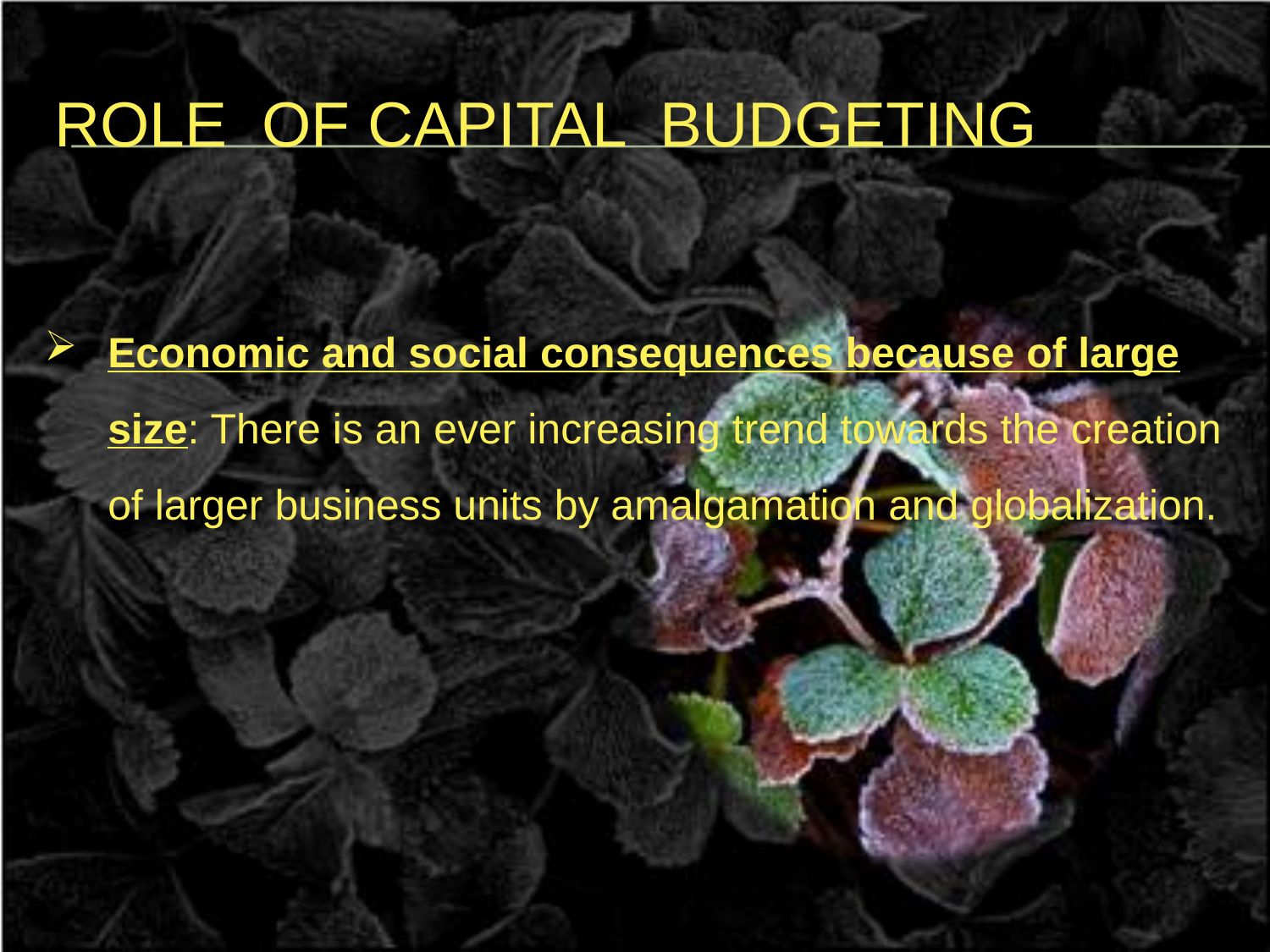

# Role  of Capital  Budgeting

Economic and social consequences because of large size: There is an ever increasing trend towards the creation of larger business units by amalgamation and globalization.